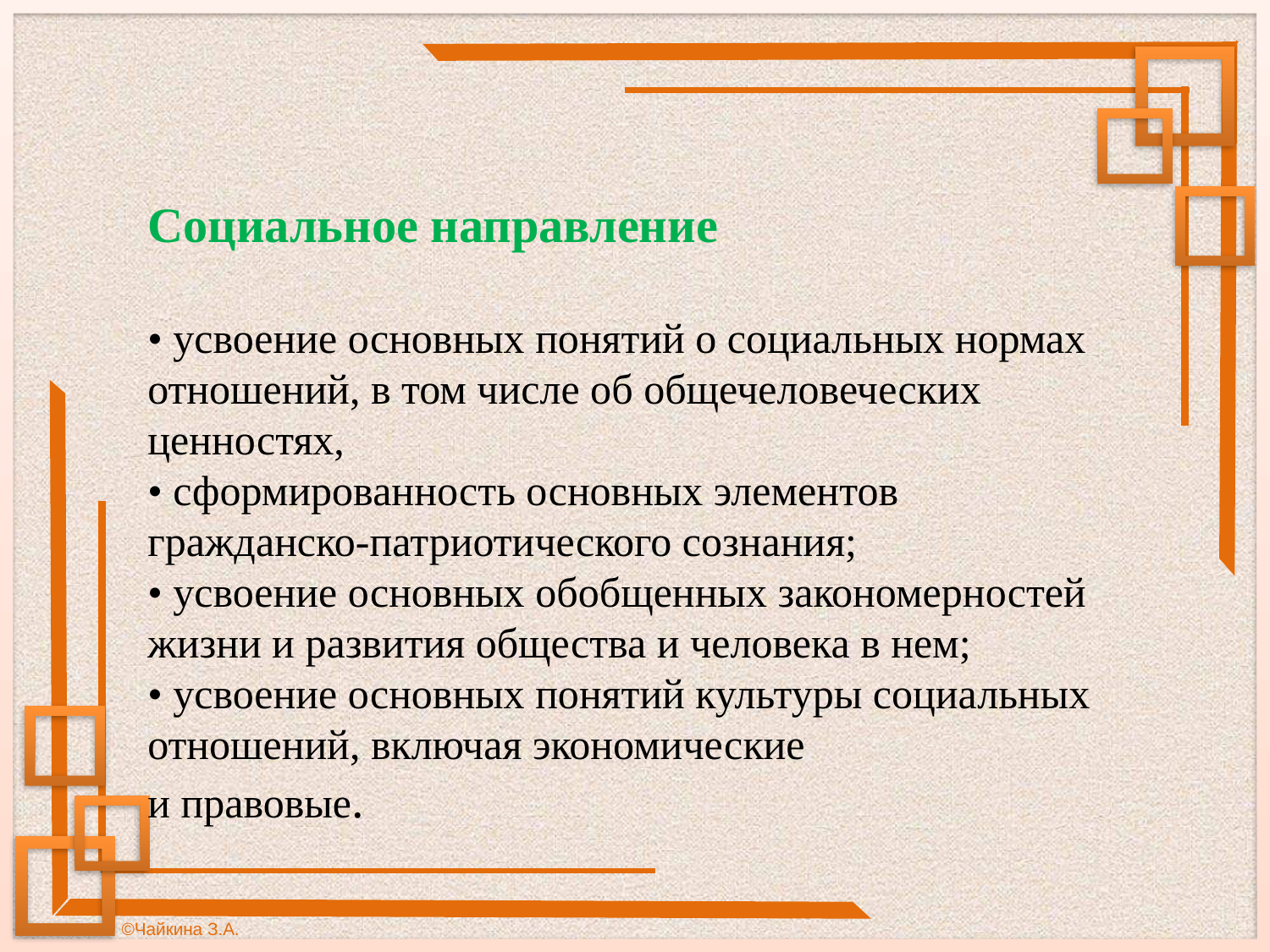

# Социальное направление   • усвоение основных понятий о социальных нормах отношений, в том числе об общечеловеческих ценностях, • сформированность основных элементов гражданско-патриотического сознания; • усвоение основных обобщенных закономерностей жизни и развития общества и человека в нем; • усвоение основных понятий культуры социальных отношений, включая экономические и правовые.